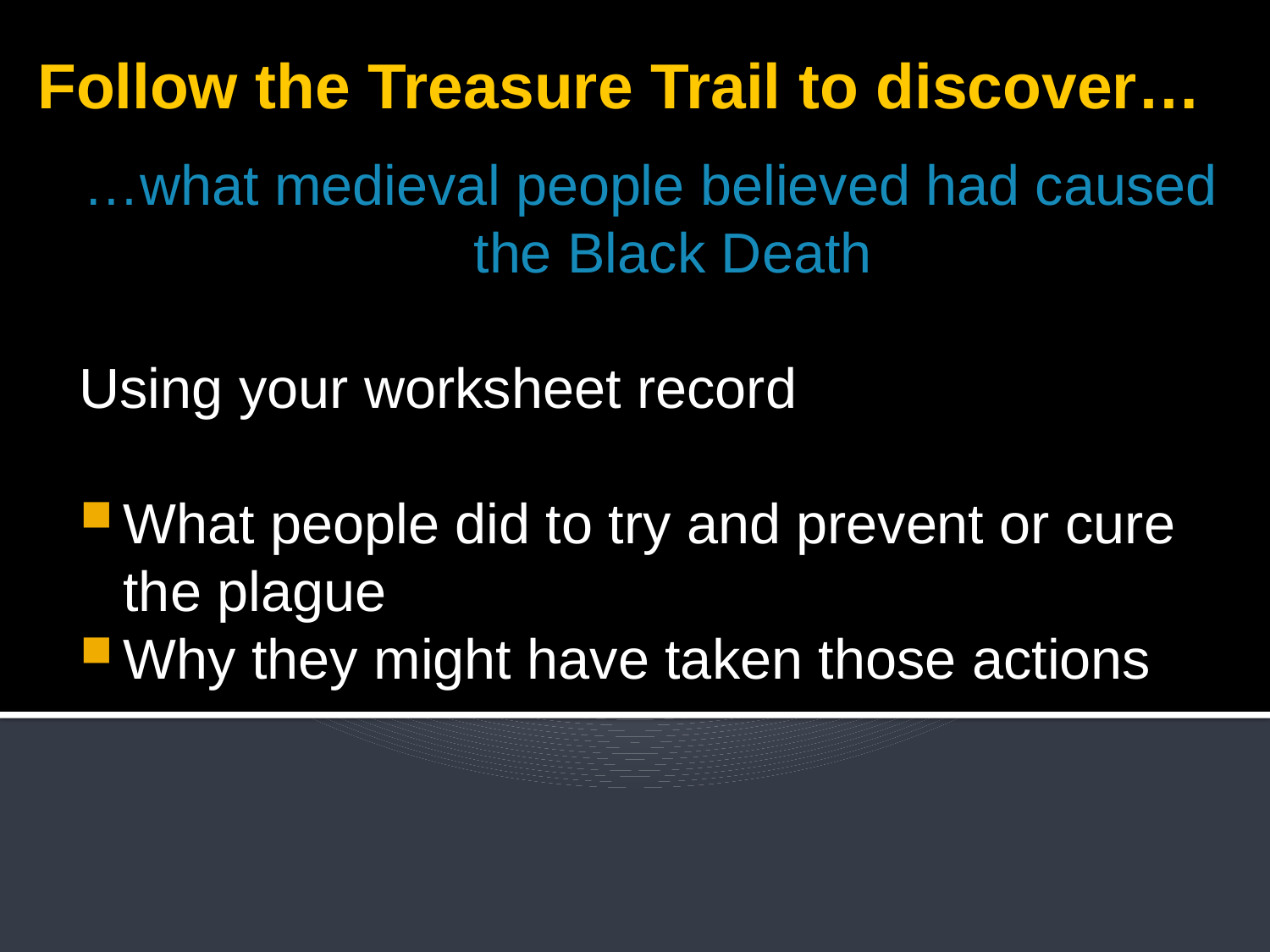

Follow the Treasure Trail to discover…
…what medieval people believed had caused the Black Death

Using your worksheet record

What people did to try and prevent or cure the plague
Why they might have taken those actions